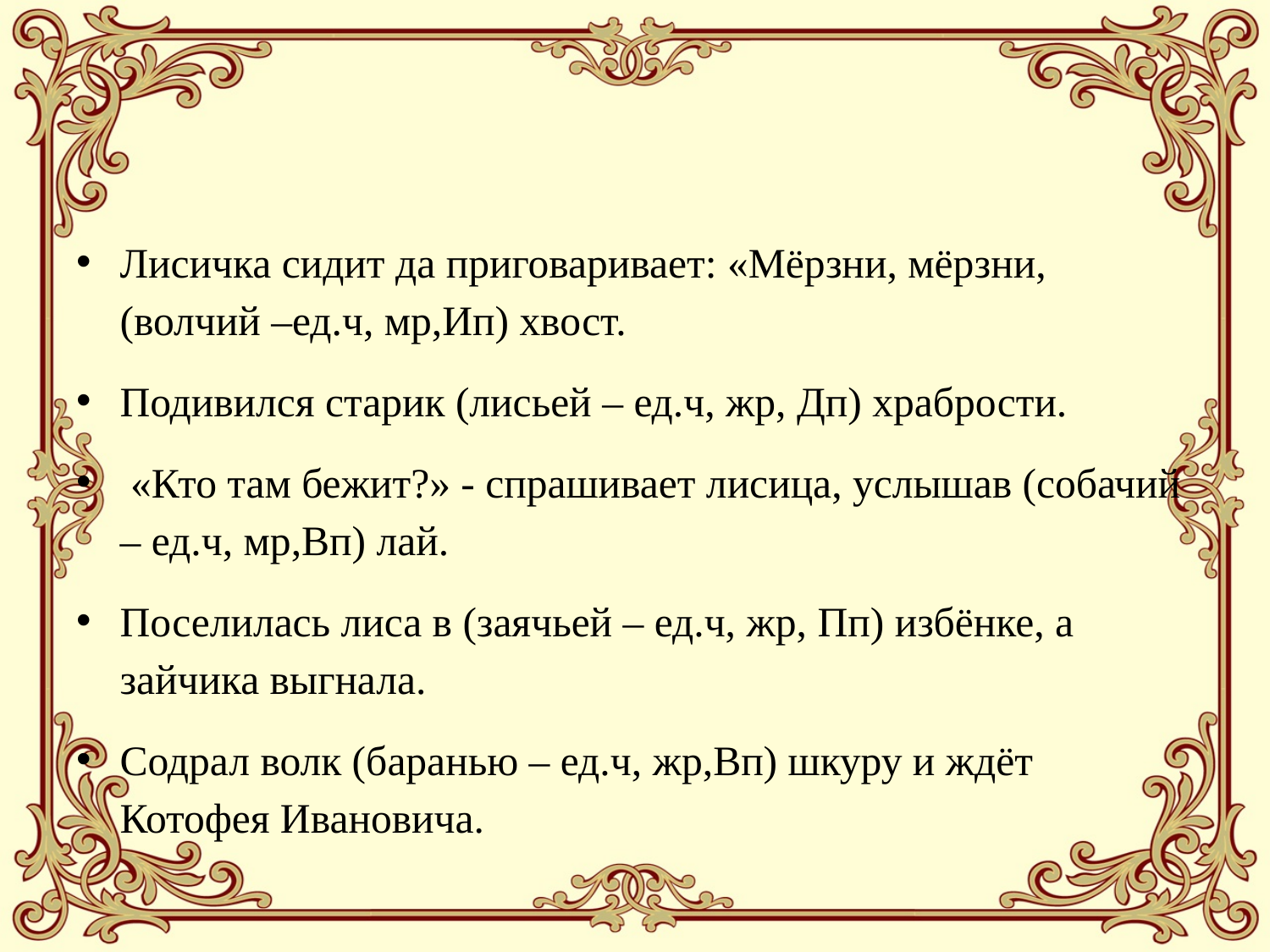

#
Лисичка сидит да приговаривает: «Мёрзни, мёрзни, (волчий –ед.ч, мр,Ип) хвост.
Подивился старик (лисьей – ед.ч, жр, Дп) храбрости.
 «Кто там бежит?» - спрашивает лисица, услышав (собачий – ед.ч, мр,Вп) лай.
Поселилась лиса в (заячьей – ед.ч, жр, Пп) избёнке, а зайчика выгнала.
Содрал волк (баранью – ед.ч, жр,Вп) шкуру и ждёт Котофея Ивановича.